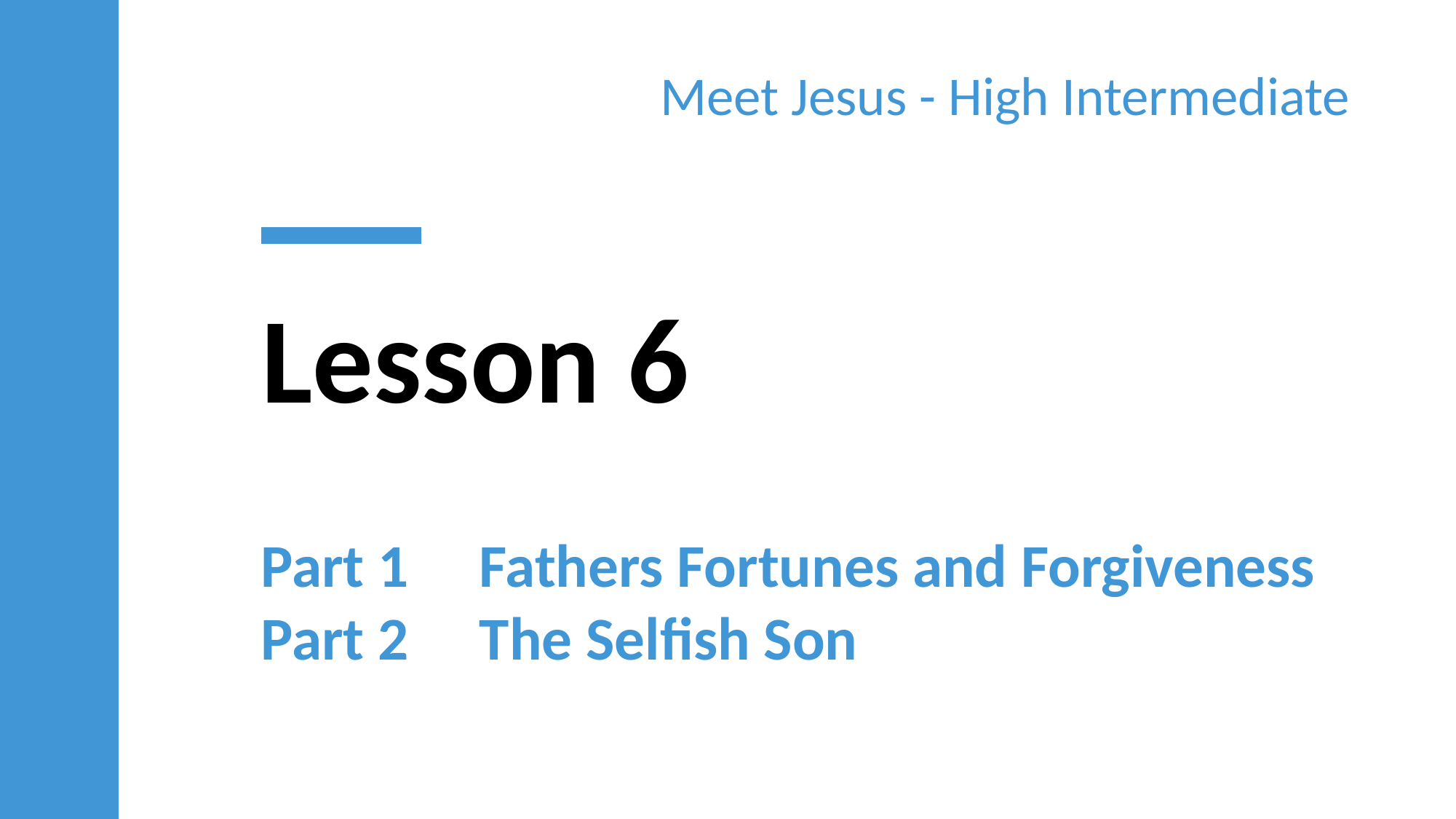

Meet Jesus - High Intermediate
Lesson 6
Part 1	Fathers Fortunes and Forgiveness
Part 2	The Selfish Son